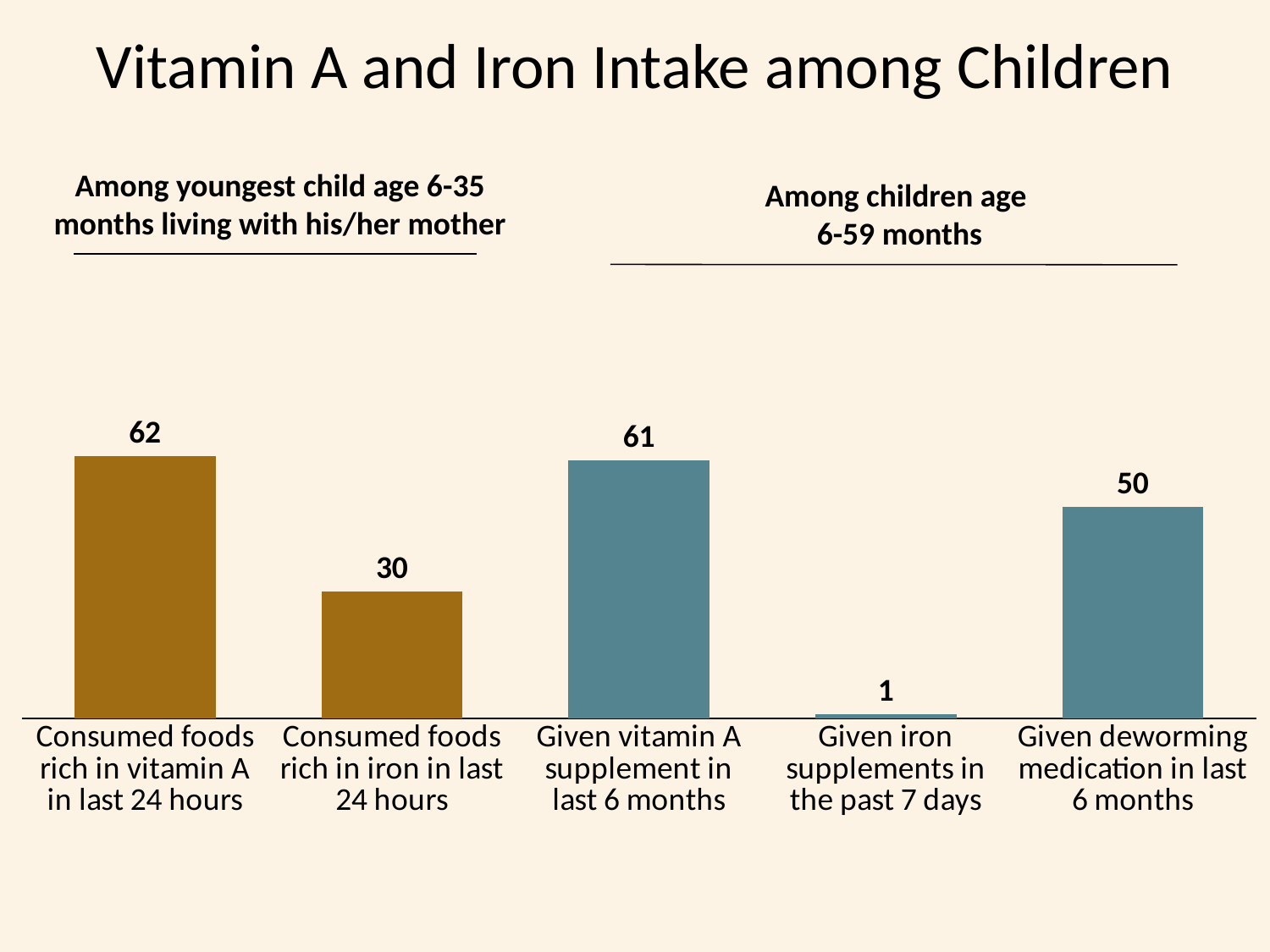

# Vitamin A and Iron Intake among Children
Among youngest child age 6-35 months living with his/her mother
Among children age
6-59 months

### Chart

| Category | Series 1 |
|---|---|
| Consumed foods rich in vitamin A in last 24 hours | 62.0 |
| Consumed foods rich in iron in last 24 hours | 30.0 |
| Given vitamin A supplement in last 6 months | 61.0 |
| Given iron supplements in the past 7 days | 1.0 |
| Given deworming medication in last 6 months | 50.0 |